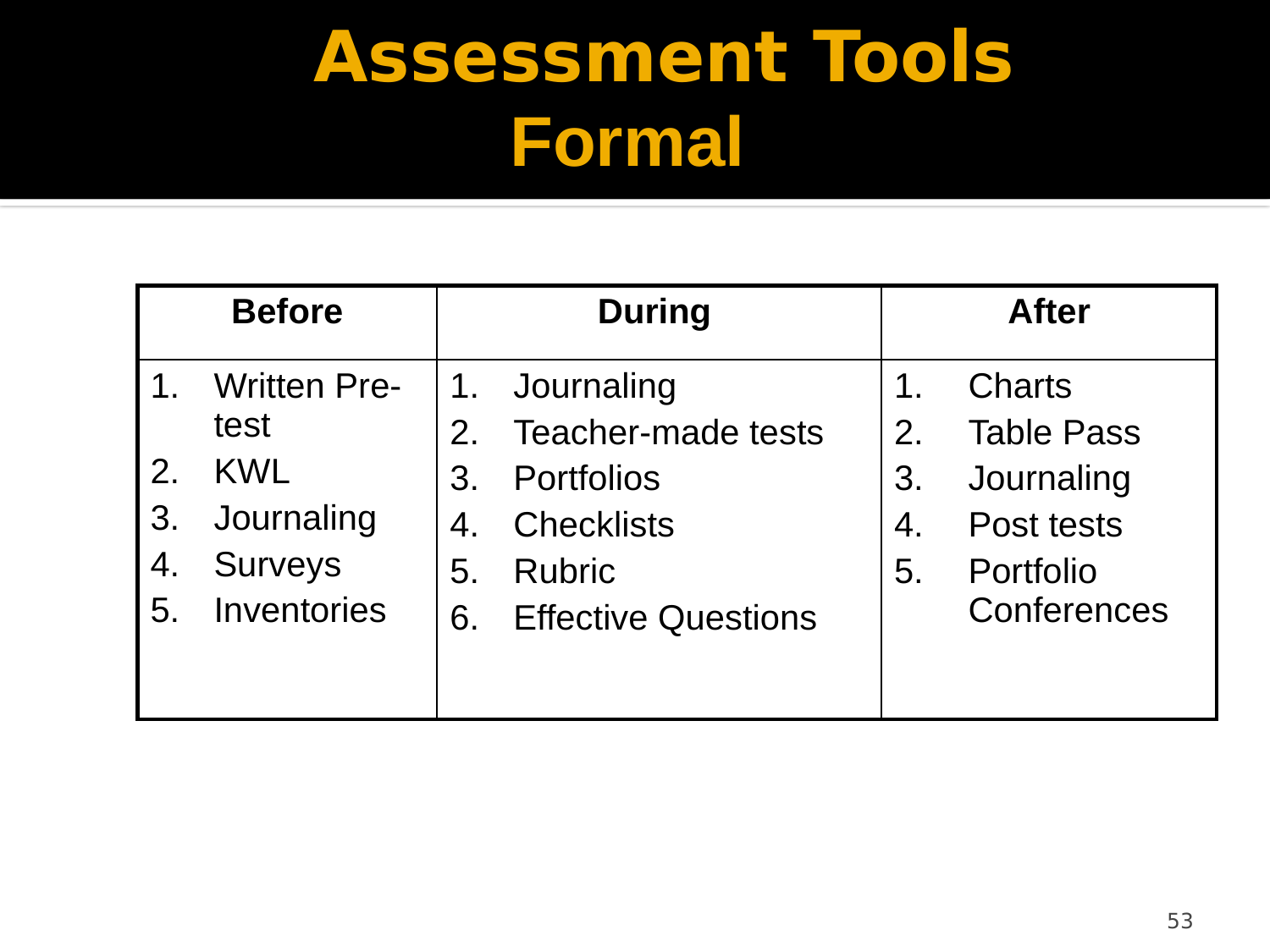

# Assessment Tools Formal
| Before | During | After |
| --- | --- | --- |
| Written Pre-test KWL Journaling Surveys Inventories | Journaling Teacher-made tests Portfolios Checklists Rubric Effective Questions | Charts Table Pass Journaling Post tests Portfolio Conferences |
53